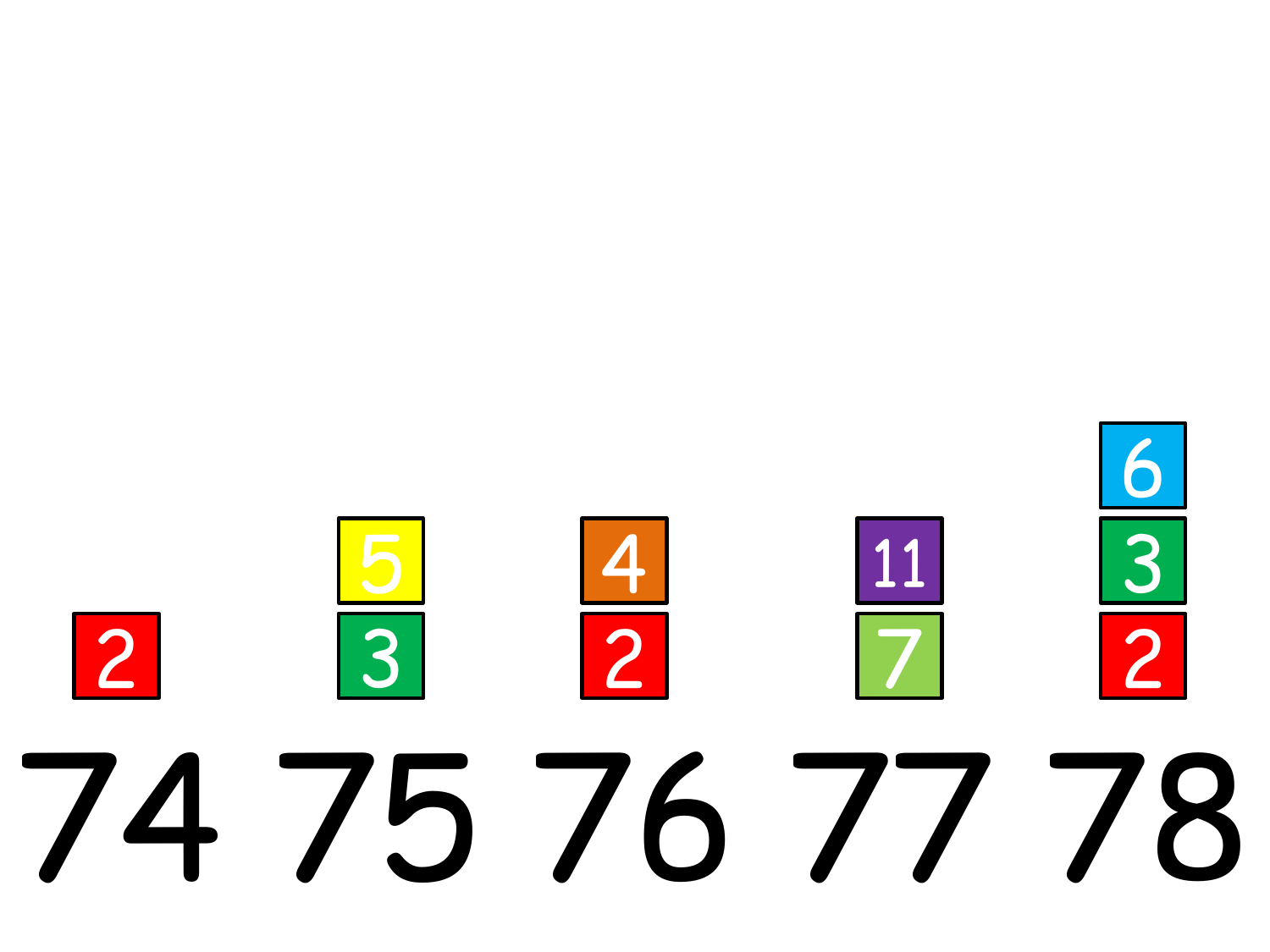

6
3
2
5
3
4
2
11
7
2
 74 75 76 77 78